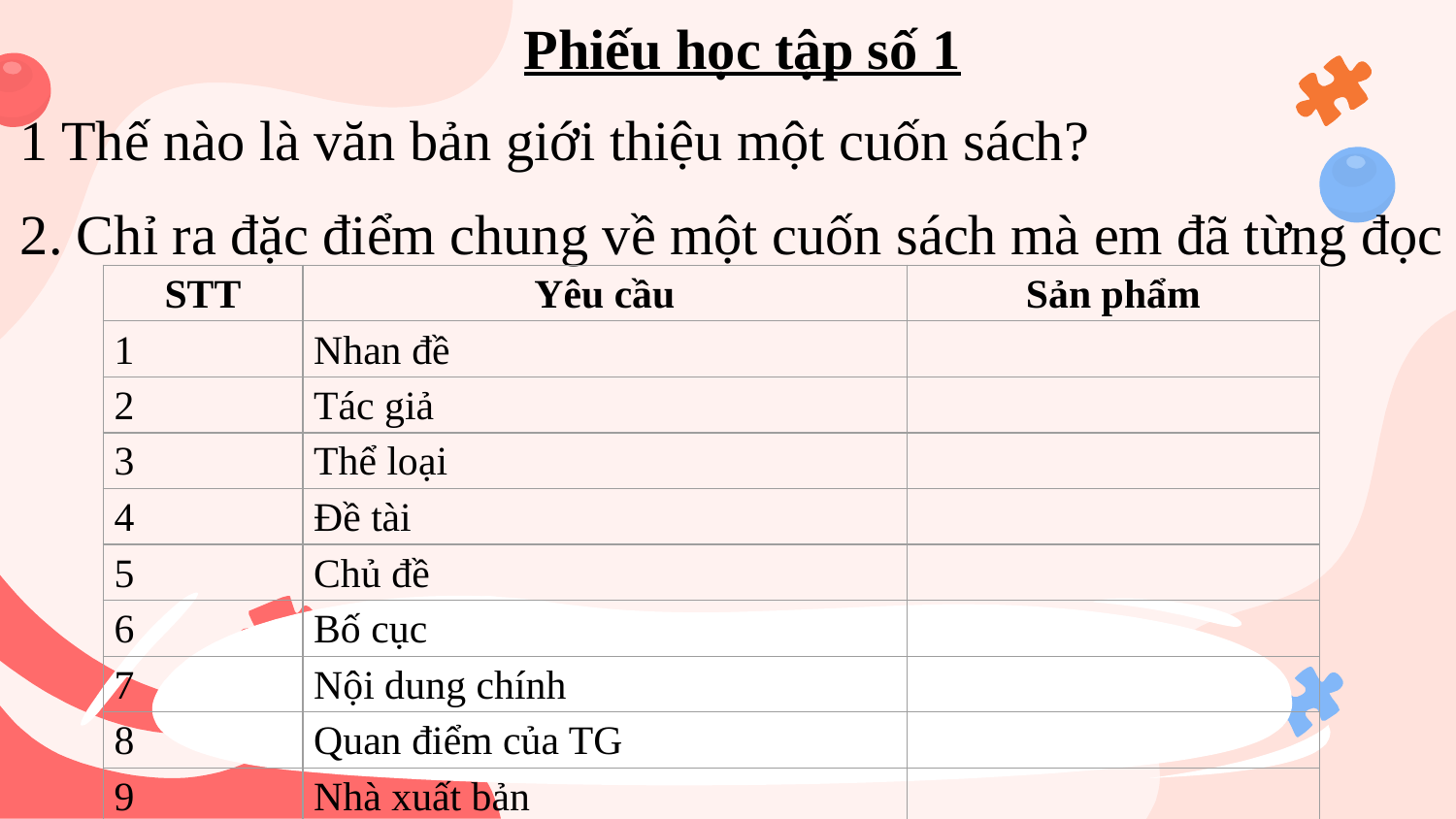

Phiếu học tập số 1
1 Thế nào là văn bản giới thiệu một cuốn sách?
2. Chỉ ra đặc điểm chung về một cuốn sách mà em đã từng đọc

| STT | Yêu cầu | Sản phẩm |
| --- | --- | --- |
| 1 | Nhan đề |  |
| 2 | Tác giả |  |
| 3 | Thể loại |  |
| 4 | Đề tài |  |
| 5 | Chủ đề |  |
| 6 | Bố cục |  |
| 7 | Nội dung chính |  |
| 8 | Quan điểm của TG |  |
| 9 | Nhà xuất bản |  |